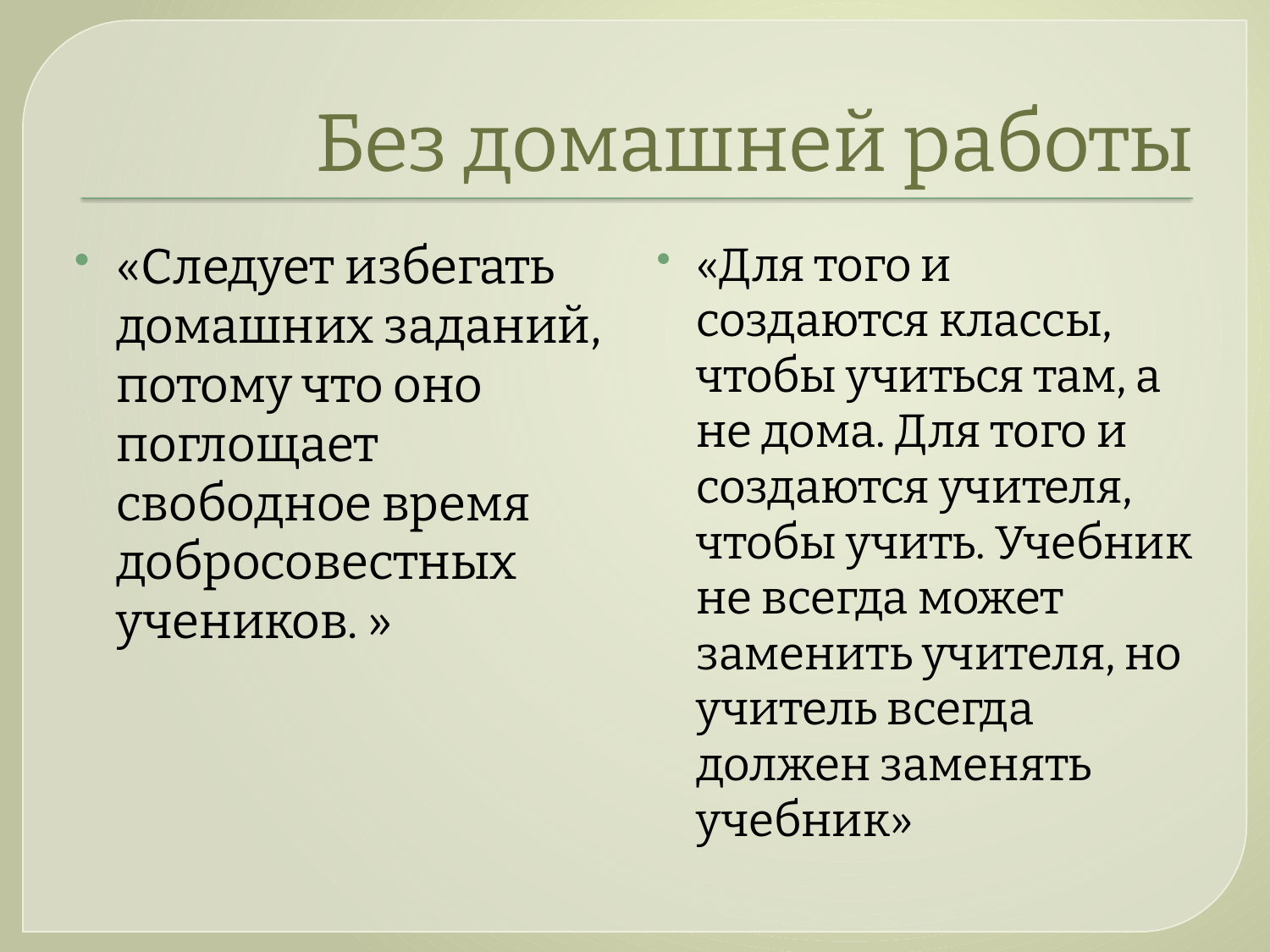

# Без домашней работы
«Следует избегать домашних заданий, потому что оно поглощает свободное время добросовестных учеников. »
«Для того и создаются классы, чтобы учиться там, а не дома. Для того и создаются учителя, чтобы учить. Учебник не всегда может заменить учителя, но учитель всегда должен заменять учебник»